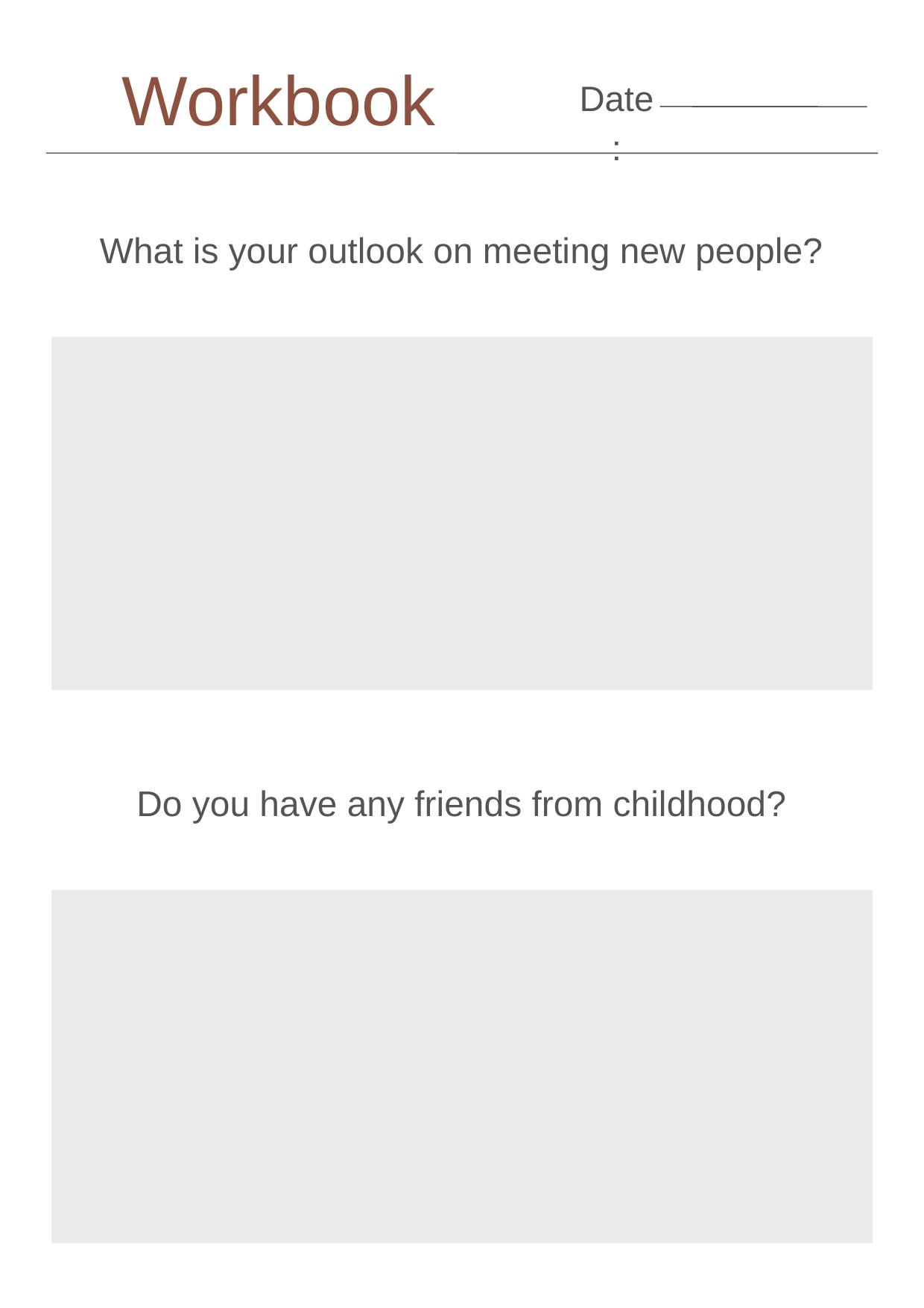

Workbook
Date:

What is your outlook on meeting new people?

Do you have any friends from childhood?